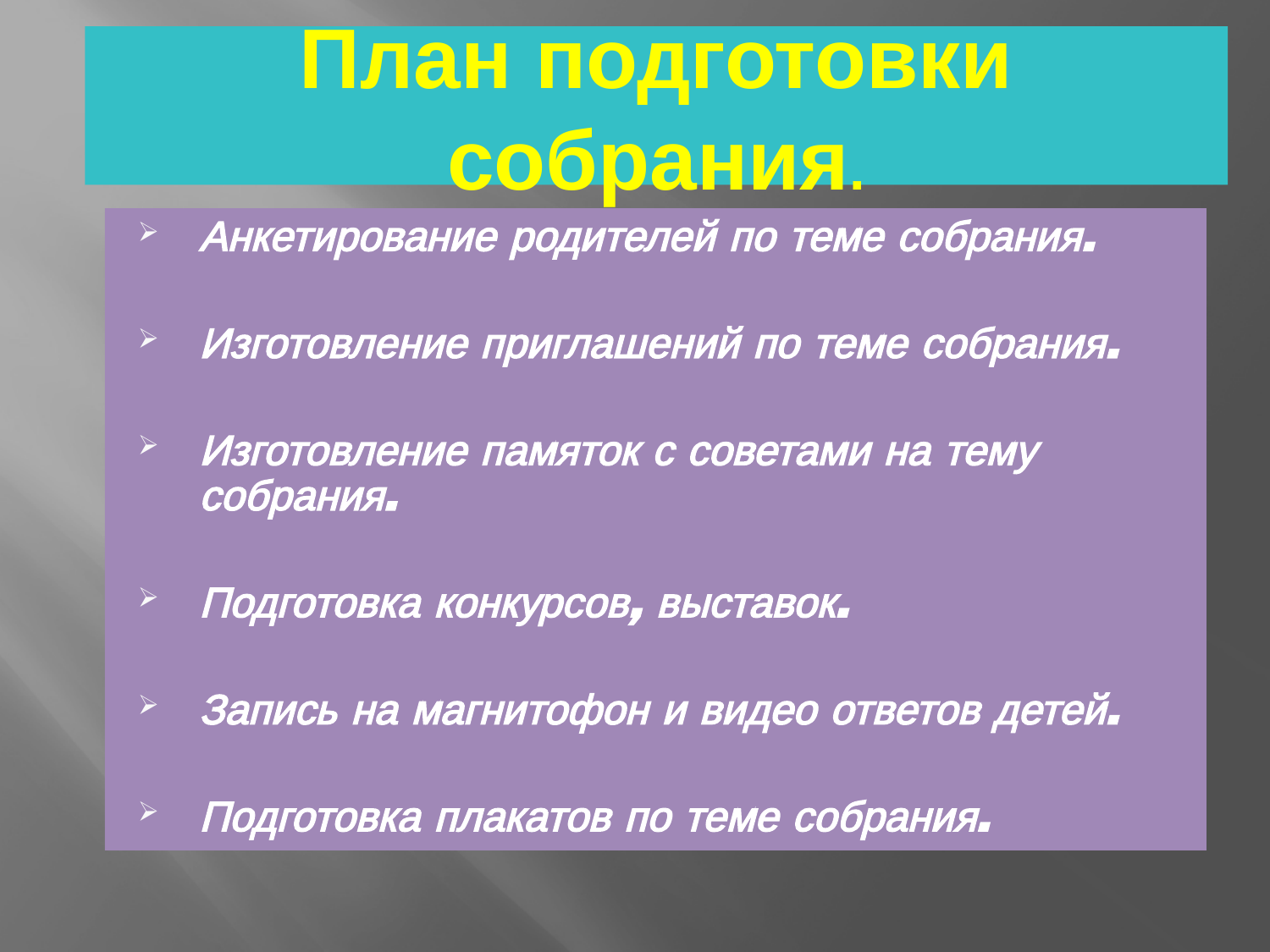

# План подготовки собрания.
Анкетирование родителей по теме собрания.

Изготовление приглашений по теме собрания.

Изготовление памяток с советами на тему собрания.

Подготовка конкурсов, выставок.

Запись на магнитофон и видео ответов детей.

Подготовка плакатов по теме собрания.